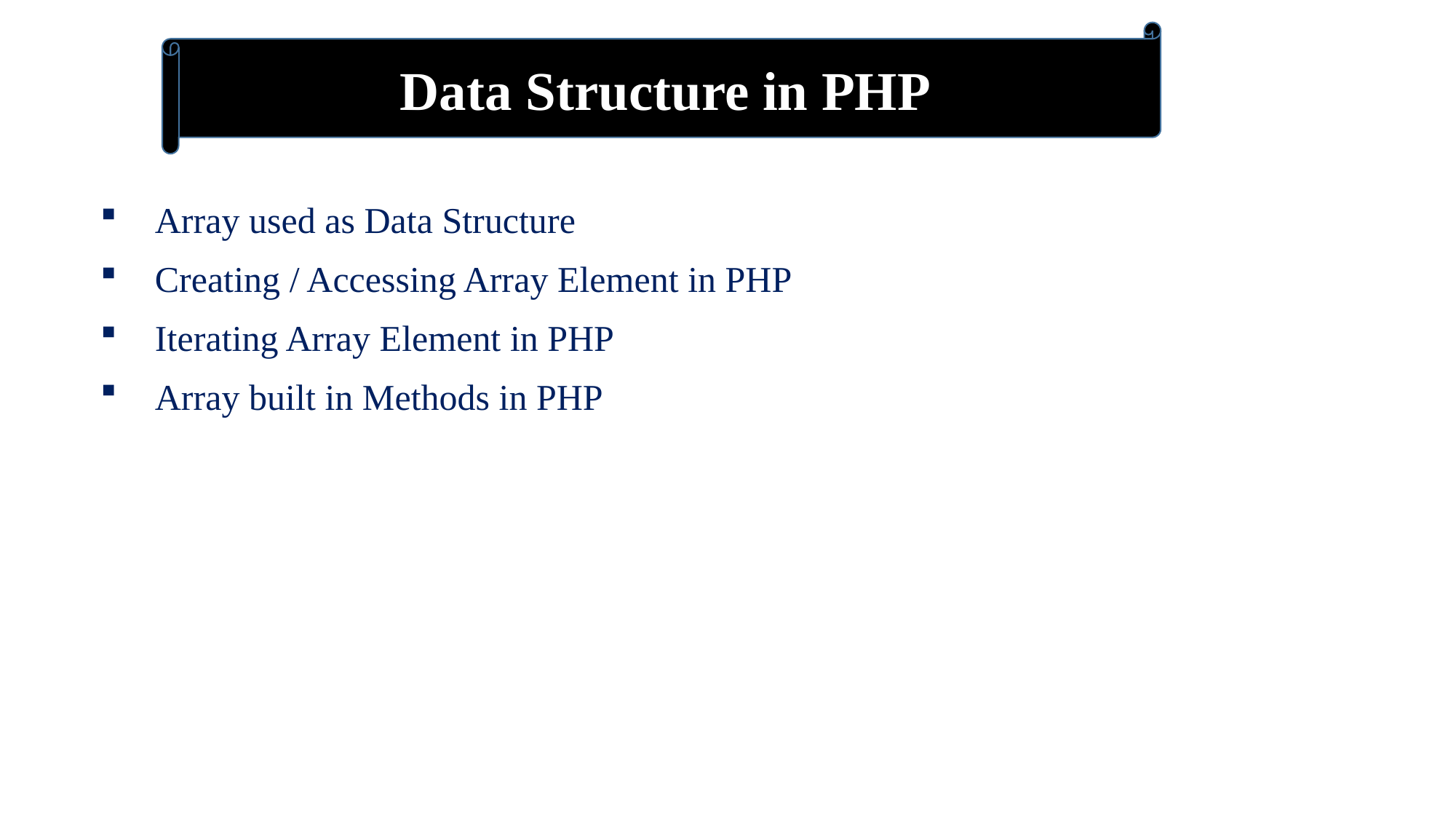

Data Structure in PHP
Array used as Data Structure
Creating / Accessing Array Element in PHP
Iterating Array Element in PHP
Array built in Methods in PHP